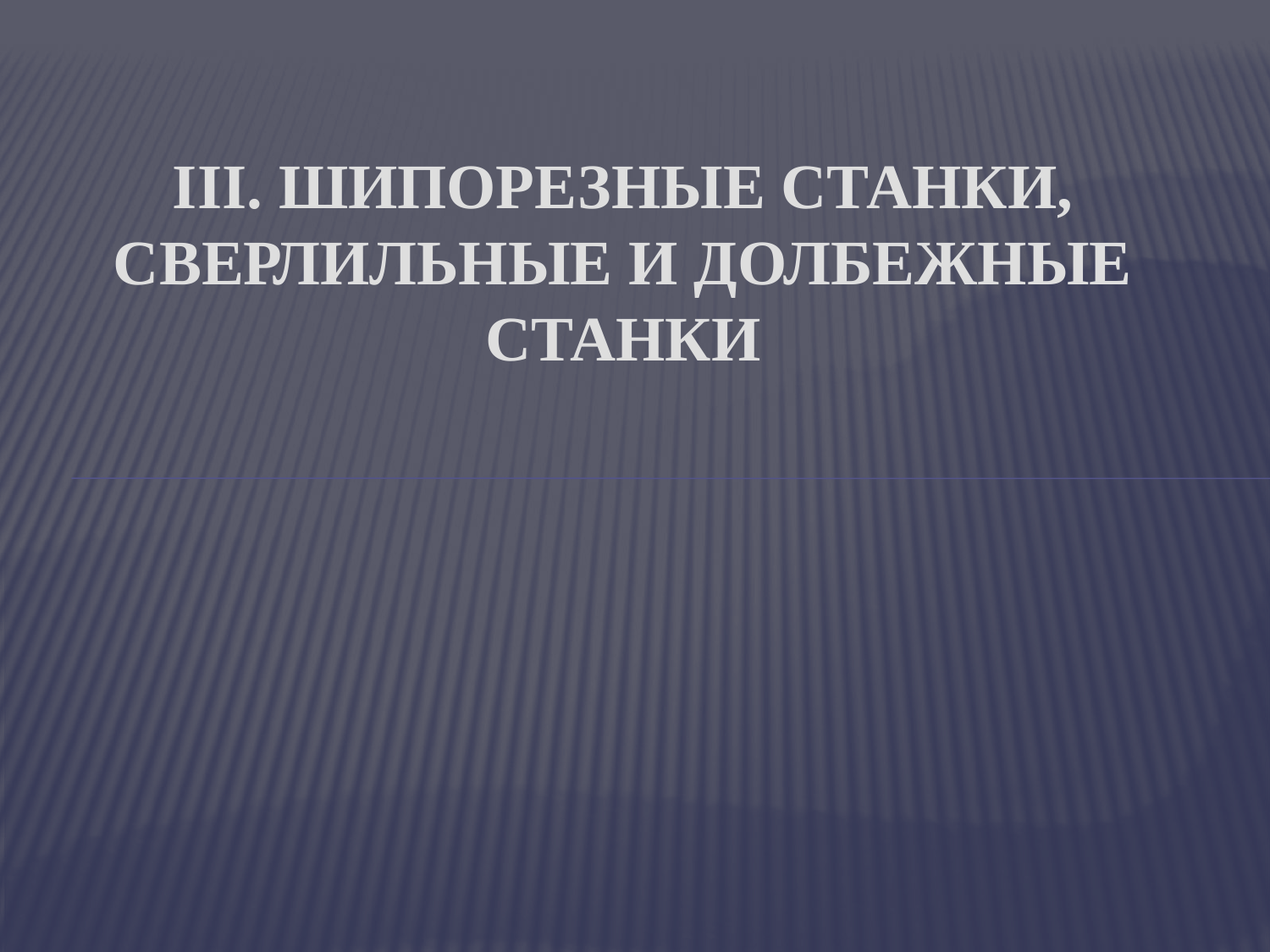

# III. Шипорезные станки, сверлильные и долбежные станки